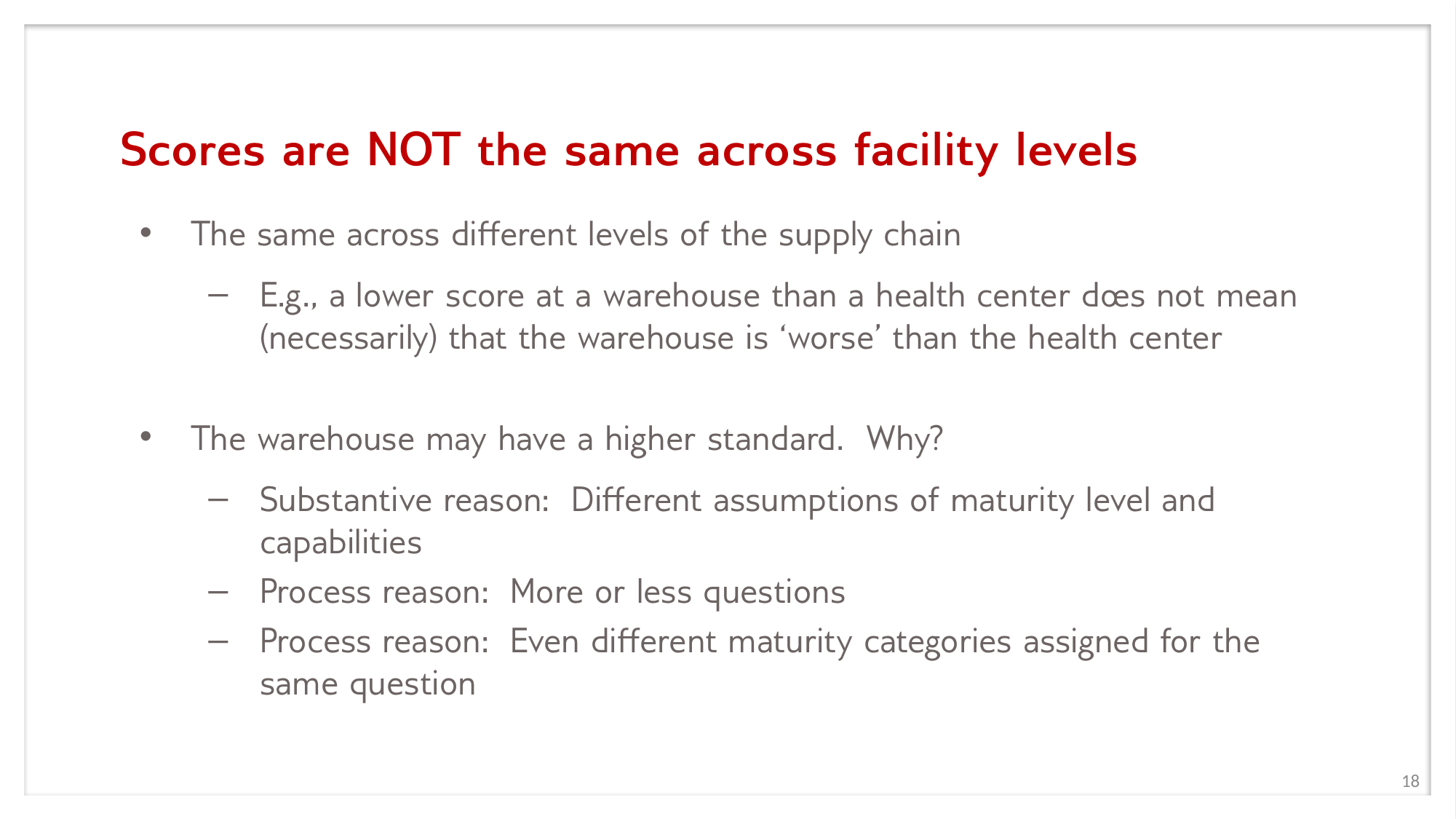

# Scores are NOT the same across facility levels
The same across different levels of the supply chain
E.g., a lower score at a warehouse than a health center does not mean (necessarily) that the warehouse is ‘worse’ than the health center

The warehouse may have a higher standard.  Why?
Substantive reason:  Different assumptions of maturity level and capabilities
Process reason:  More or less questions
Process reason:  Even different maturity categories assigned for the same question
18